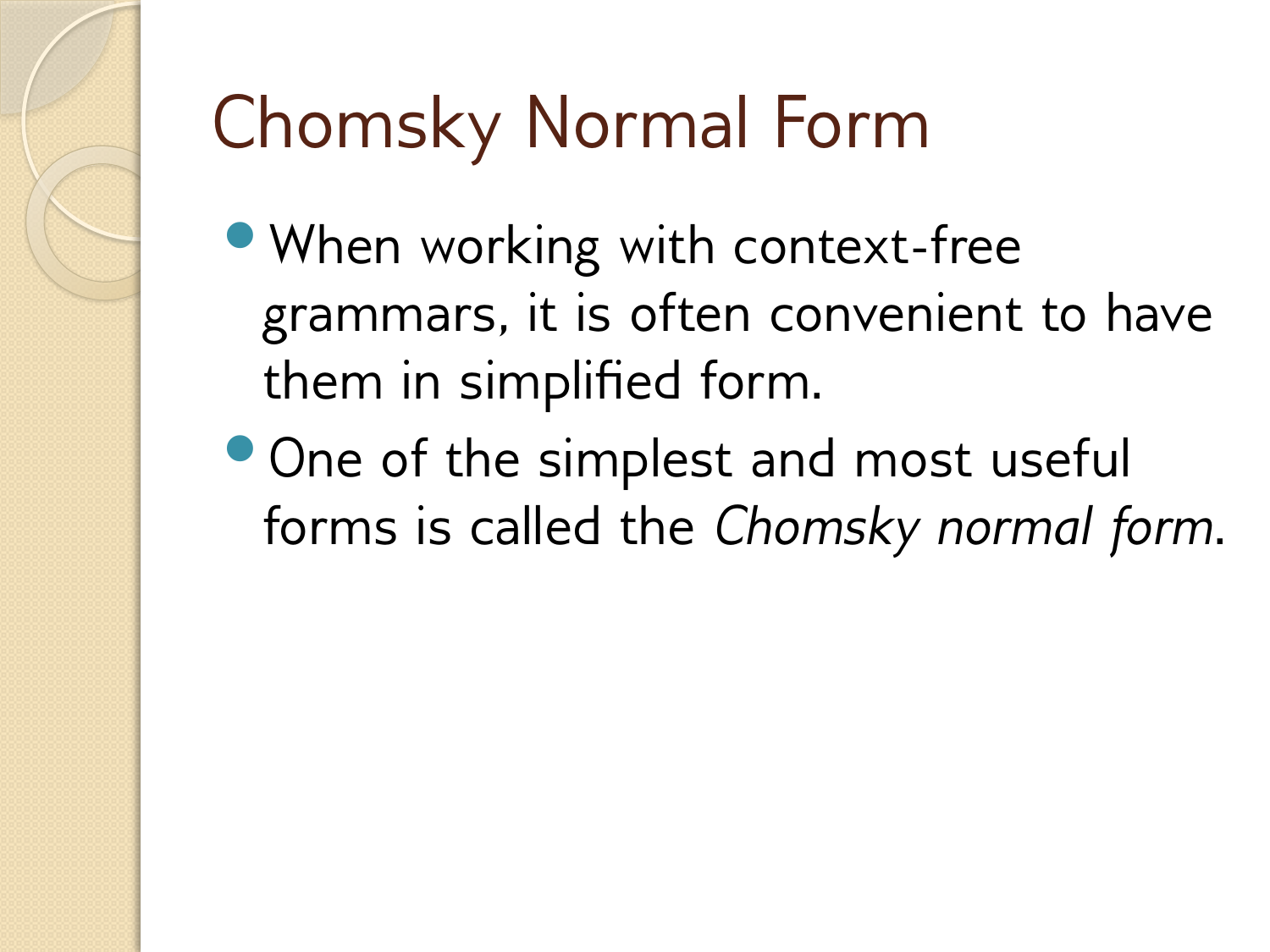

# Chomsky Normal Form
When working with context-free grammars, it is often convenient to have them in simplified form.
One of the simplest and most useful forms is called the Chomsky normal form.